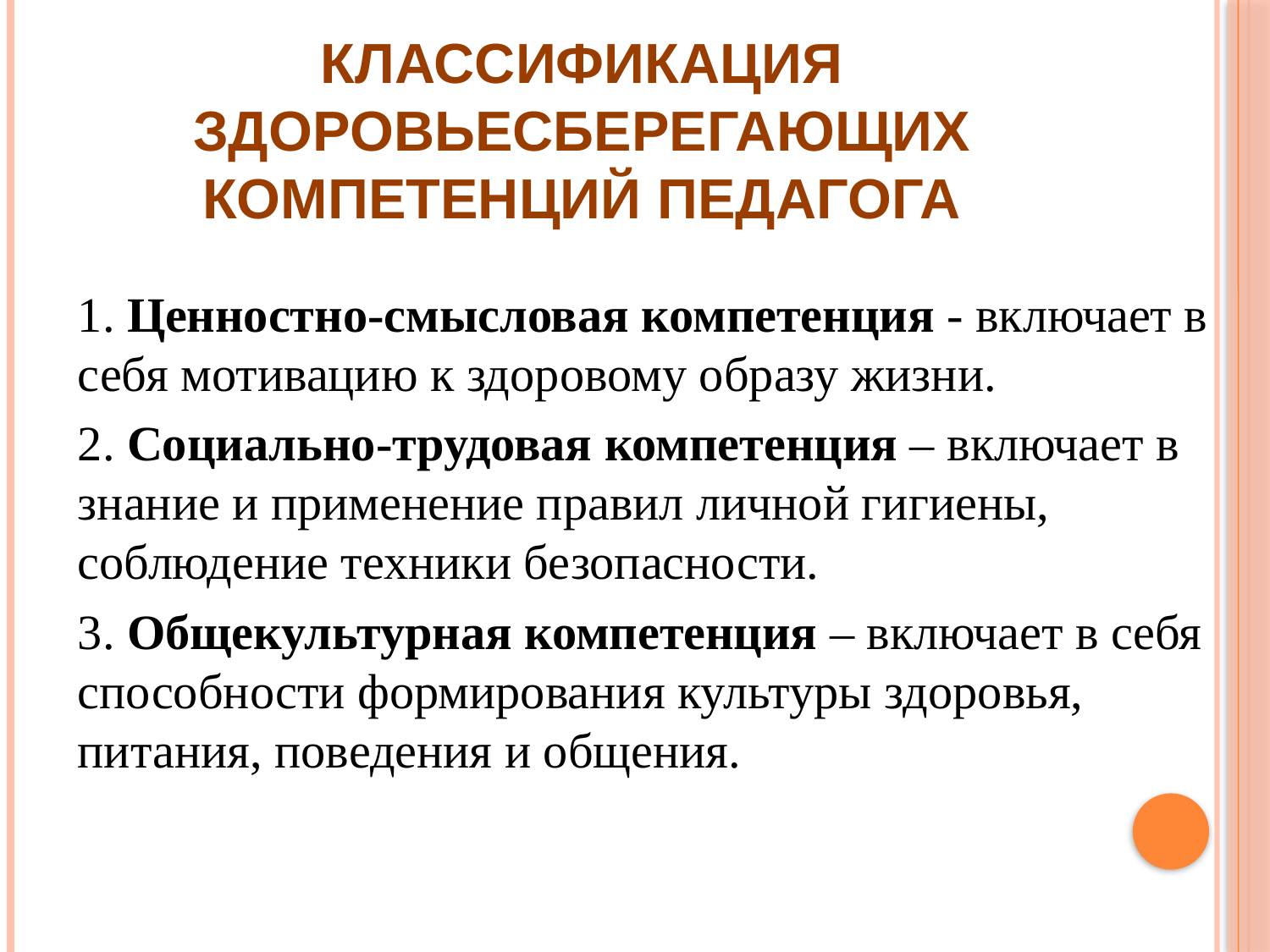

# Классификация здоровьесберегающих компетенций педагога
1. Ценностно-смысловая компетенция - включает в себя мотивацию к здоровому образу жизни.
2. Социально-трудовая компетенция – включает в знание и применение правил личной гигиены, соблюдение техники безопасности.
3. Общекультурная компетенция – включает в себя способности формирования культуры здоровья, питания, поведения и общения.